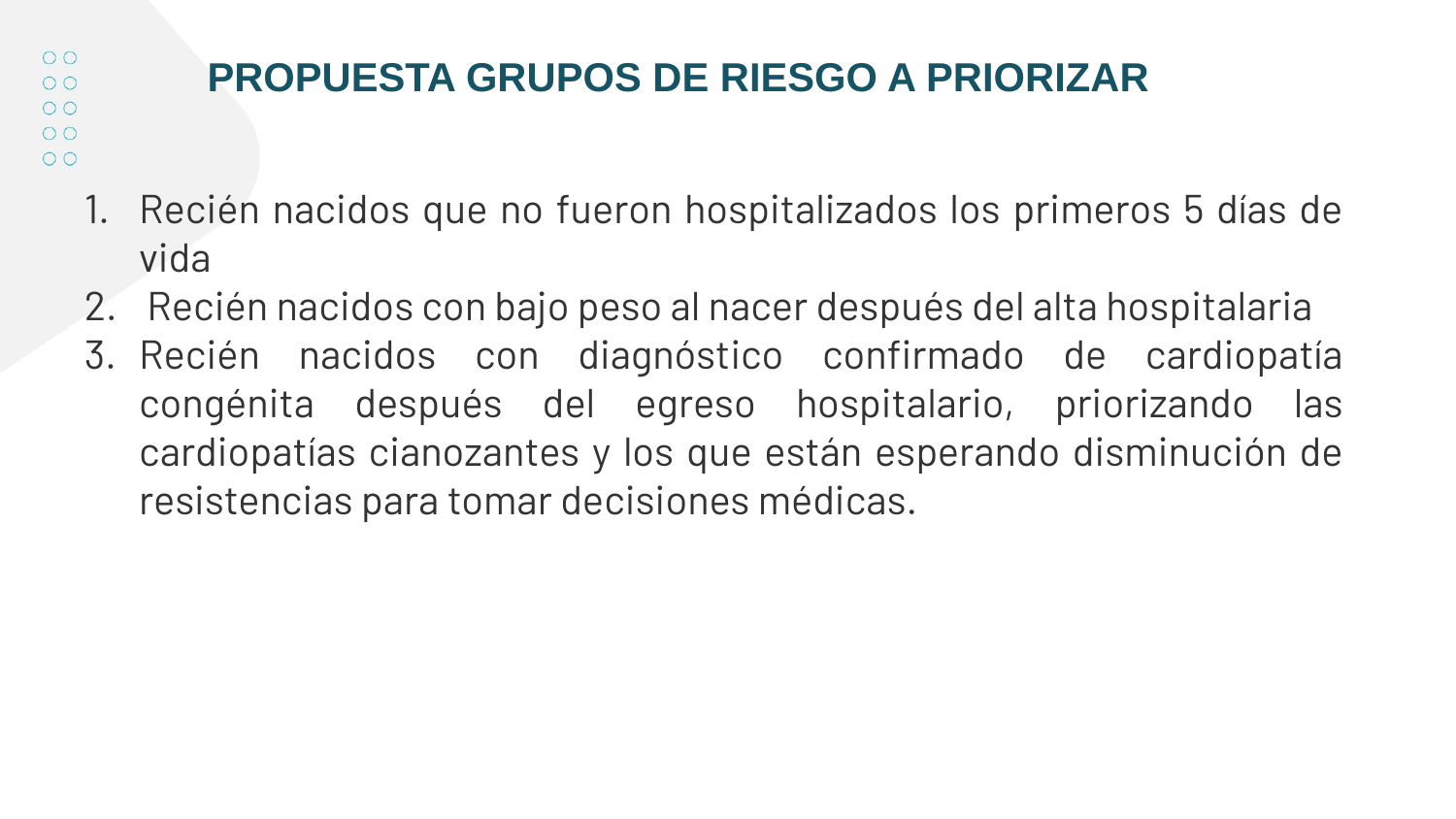

PROPUESTA GRUPOS DE RIESGO A PRIORIZAR
Recién nacidos que no fueron hospitalizados los primeros 5 días de vida
 Recién nacidos con bajo peso al nacer después del alta hospitalaria
Recién nacidos con diagnóstico confirmado de cardiopatía congénita después del egreso hospitalario, priorizando las cardiopatías cianozantes y los que están esperando disminución de resistencias para tomar decisiones médicas.